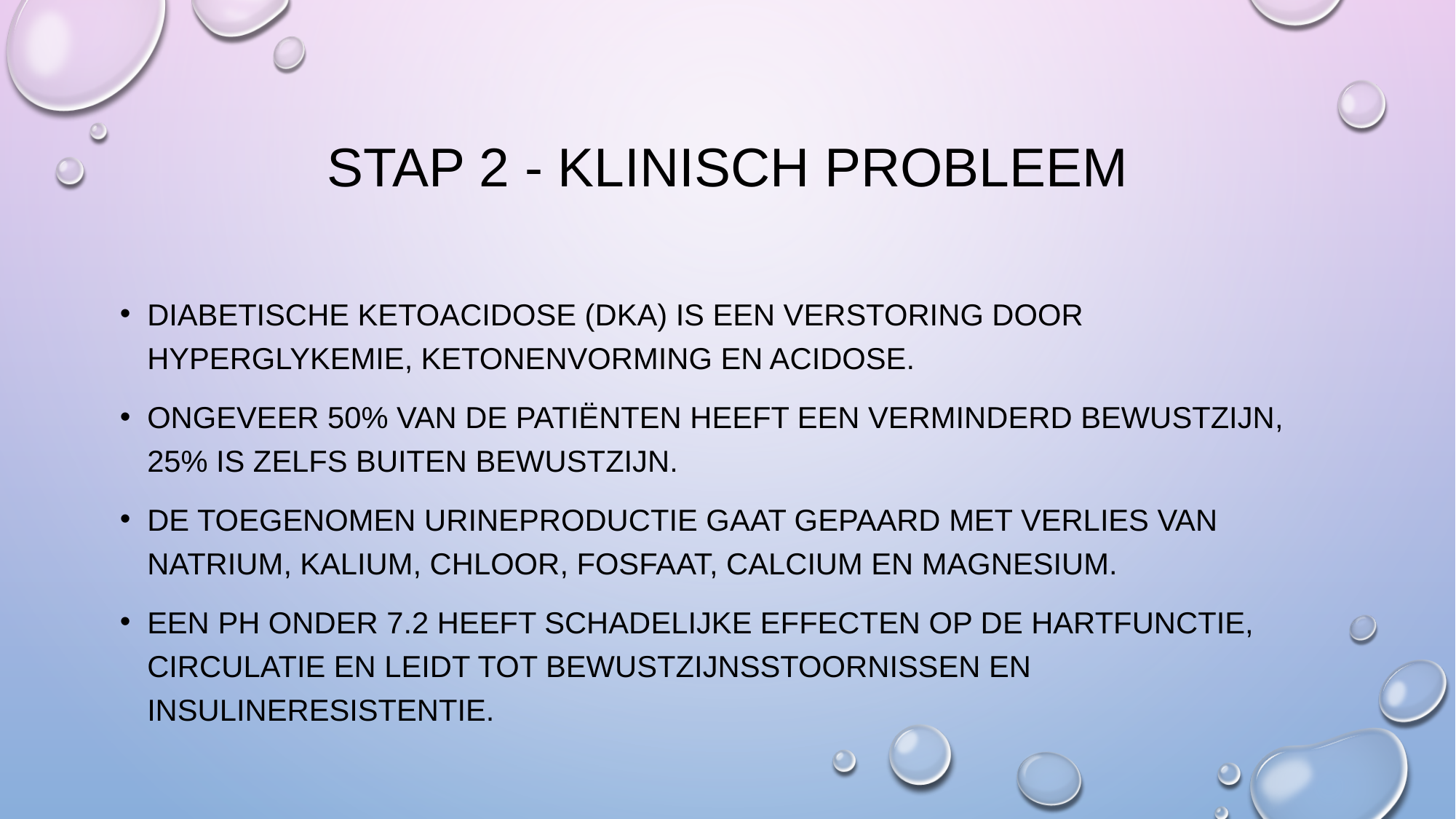

# Stap 2 - Klinisch probleem
Diabetische ketoacidose (DKA) is een verstoring door hyperglykemie, ketonenvorming en acidose.
Ongeveer 50% van de patiënten heeft een verminderd bewustzijn, 25% is zelfs buiten bewustzijn.
De toegenomen urineproductie gaat gepaard met verlies van natrium, kalium, chloor, fosfaat, calcium en magnesium.
Een pH onder 7.2 heeft schadelijke effecten op de hartfunctie, circulatie en leidt tot bewustzijnsstoornissen en insulineresistentie.